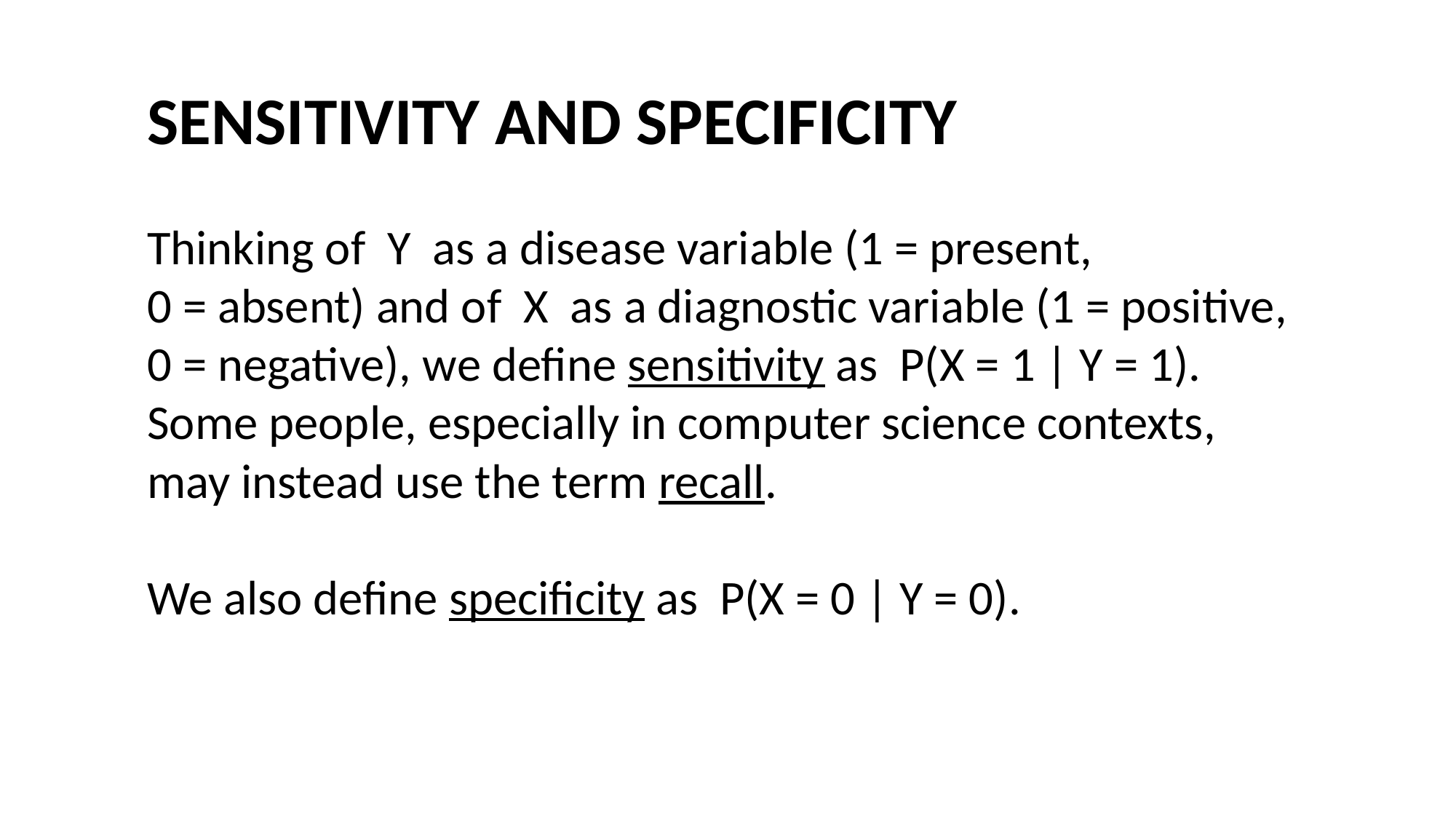

#
SENSITIVITY AND SPECIFICITY

Thinking of  Y  as a disease variable (1 = present,                  0 = absent) and of  X  as a diagnostic variable (1 = positive, 0 = negative), we define sensitivity as  P(X = 1 | Y = 1). Some people, especially in computer science contexts, may instead use the term recall.

We also define specificity as  P(X = 0 | Y = 0).